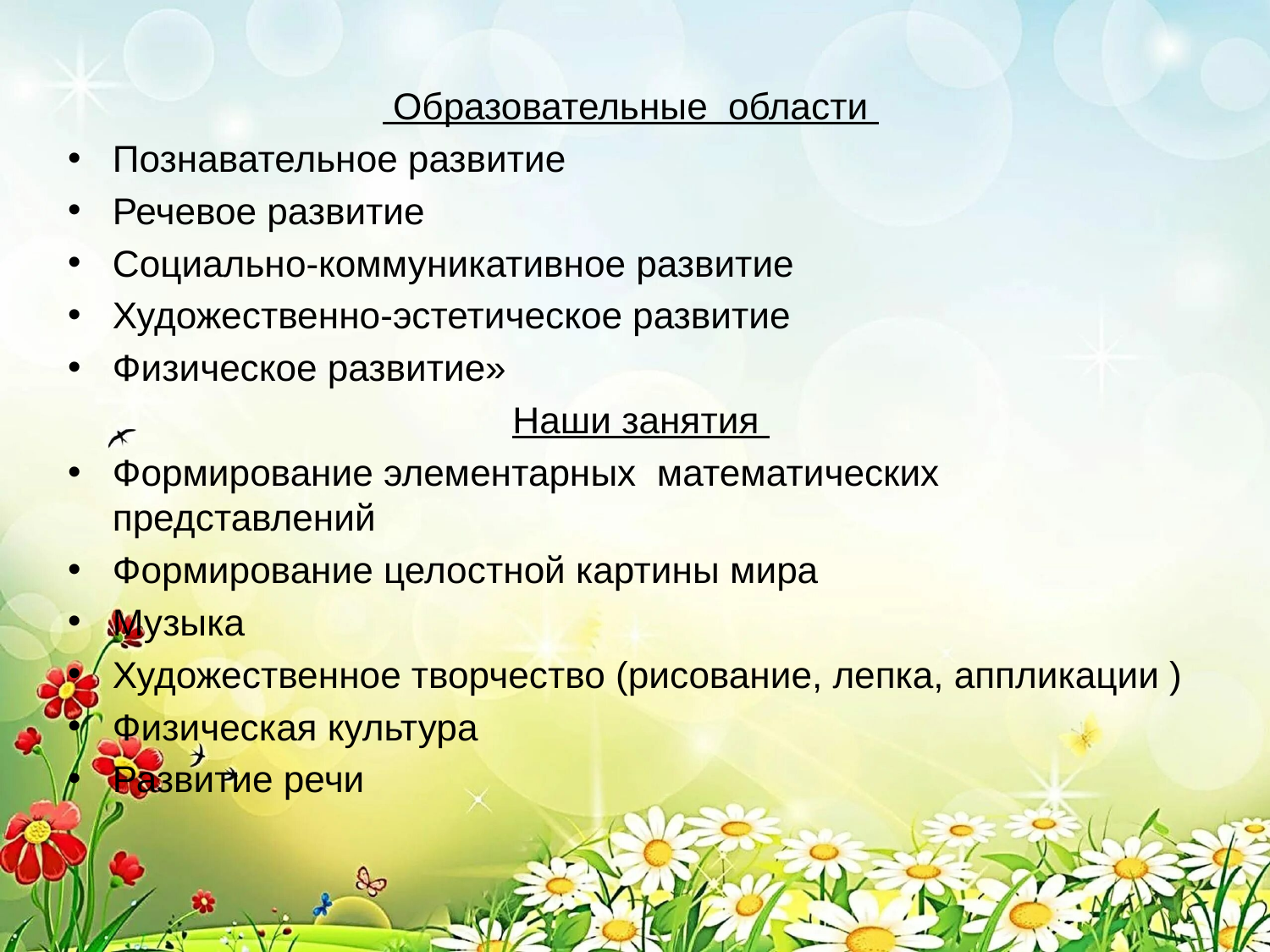

Образовательные  области
Познавательное развитие
Речевое развитие
Социально-коммуникативное развитие
Художественно-эстетическое развитие
Физическое развитие»
  Наши занятия
Формирование элементарных  математических  представлений
Формирование целостной картины мира
Музыка
Художественное творчество (рисование, лепка, аппликации )
Физическая культура
Развитие речи